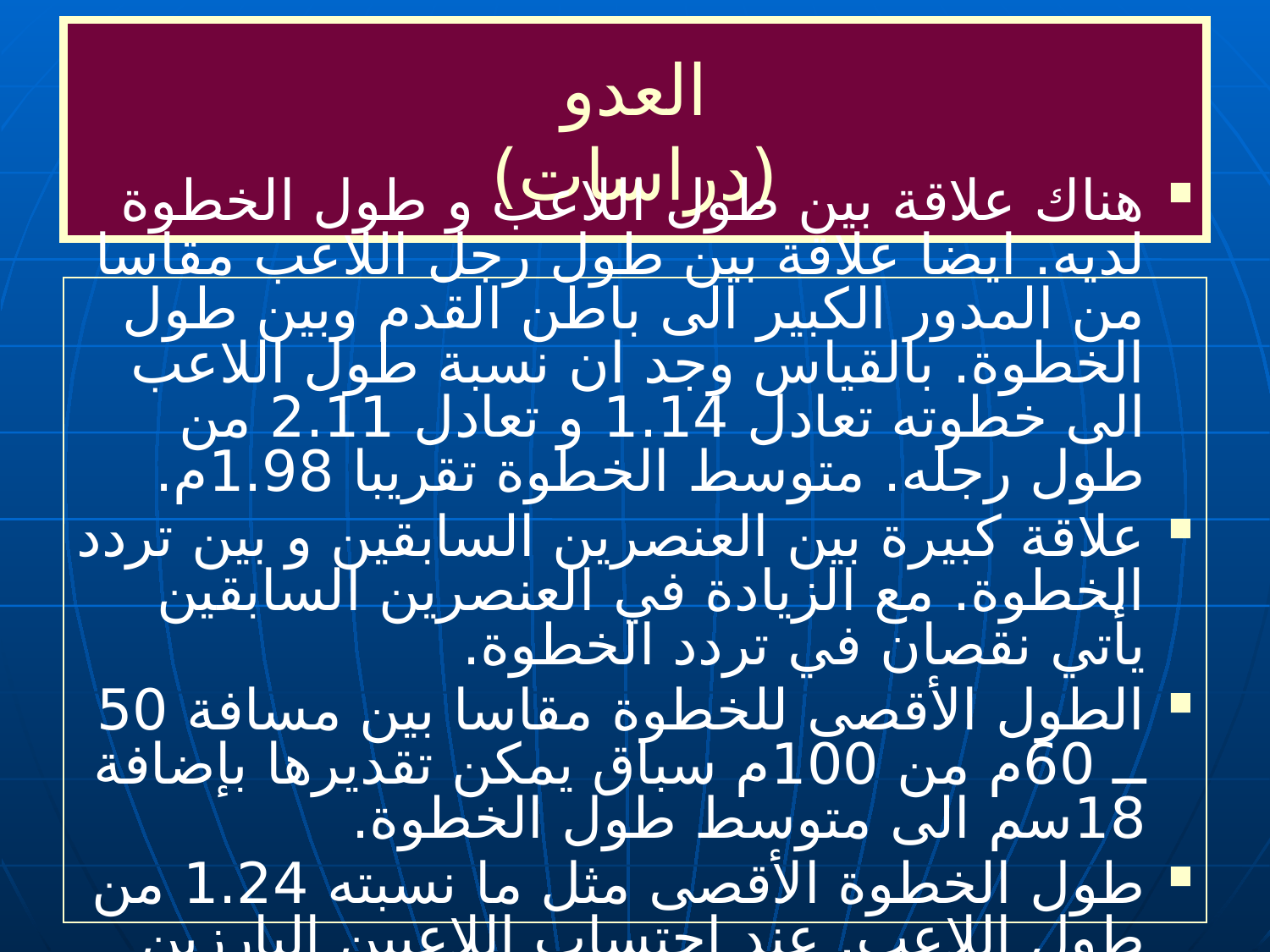

# العدو (دراسات)
هناك علاقة بين طول اللاعب و طول الخطوة لديه. ايضا علاقة بين طول رجل اللاعب مقاسا من المدور الكبير الى باطن القدم وبين طول الخطوة. بالقياس وجد ان نسبة طول اللاعب الى خطوته تعادل 1.14 و تعادل 2.11 من طول رجله. متوسط الخطوة تقريبا 1.98م.
علاقة كبيرة بين العنصرين السابقين و بين تردد الخطوة. مع الزيادة في العنصرين السابقين يأتي نقصان في تردد الخطوة.
الطول الأقصى للخطوة مقاسا بين مسافة 50 ــ 60م من 100م سباق يمكن تقديرها بإضافة 18سم الى متوسط طول الخطوة.
طول الخطوة الأقصى مثل ما نسبته 1.24 من طول اللاعب. عند احتساب اللاعبين البارزين فقط ترتفع هذه النسبة لتصل الى 1.265.